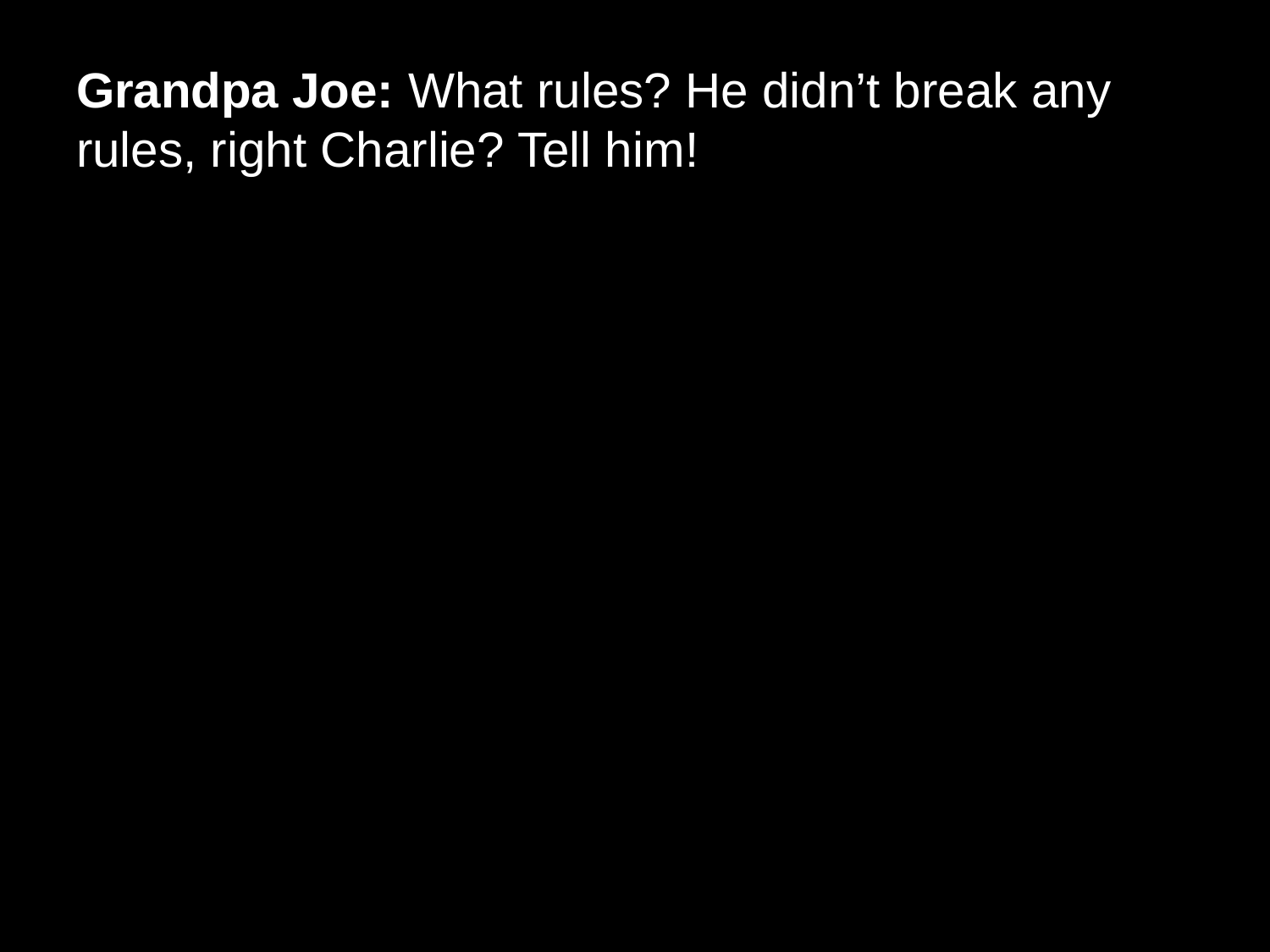

# Grandpa Joe: What rules? He didn’t break any rules, right Charlie? Tell him!